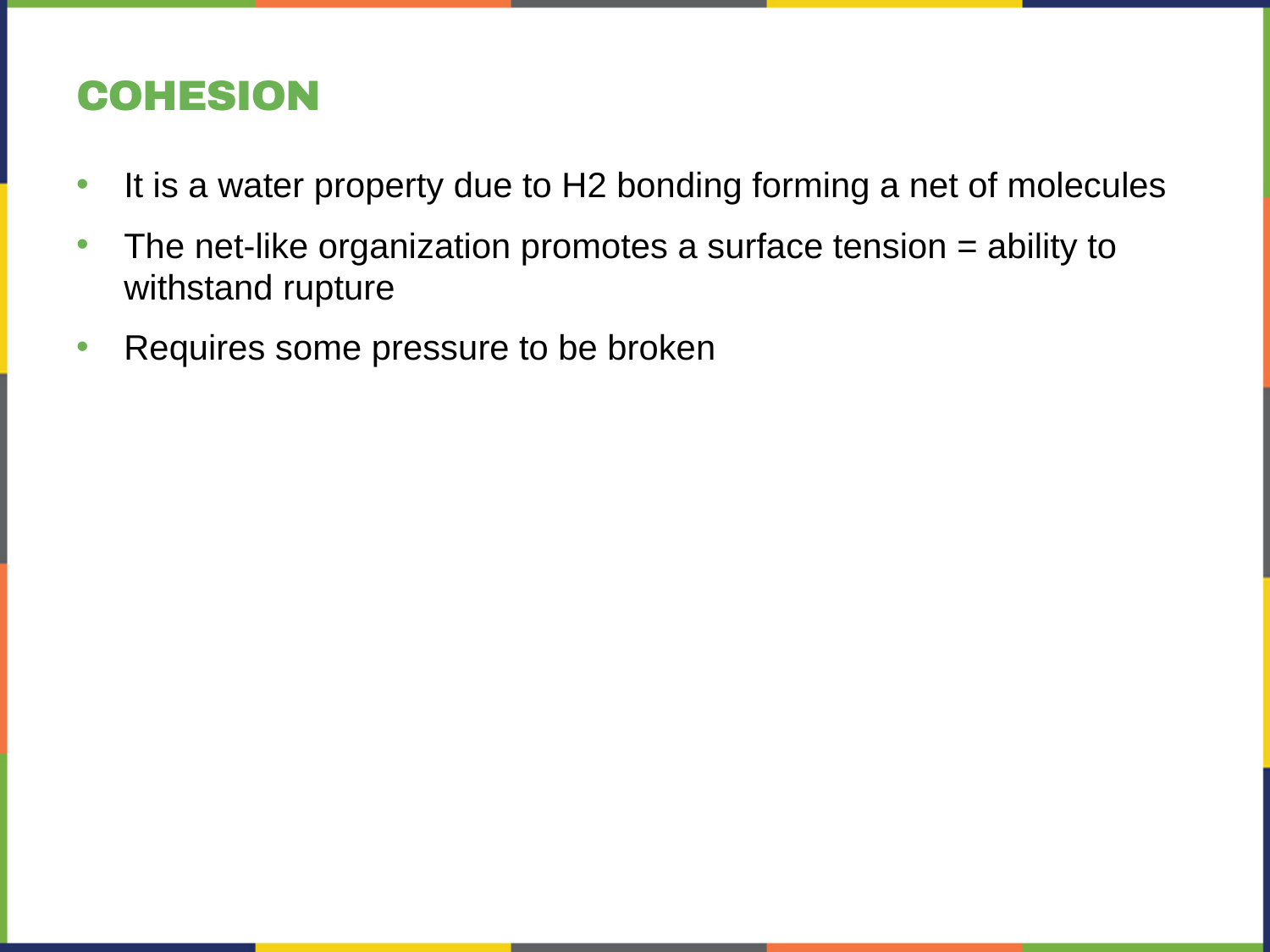

# Cohesion
It is a water property due to H2 bonding forming a net of molecules
The net-like organization promotes a surface tension = ability to withstand rupture
Requires some pressure to be broken